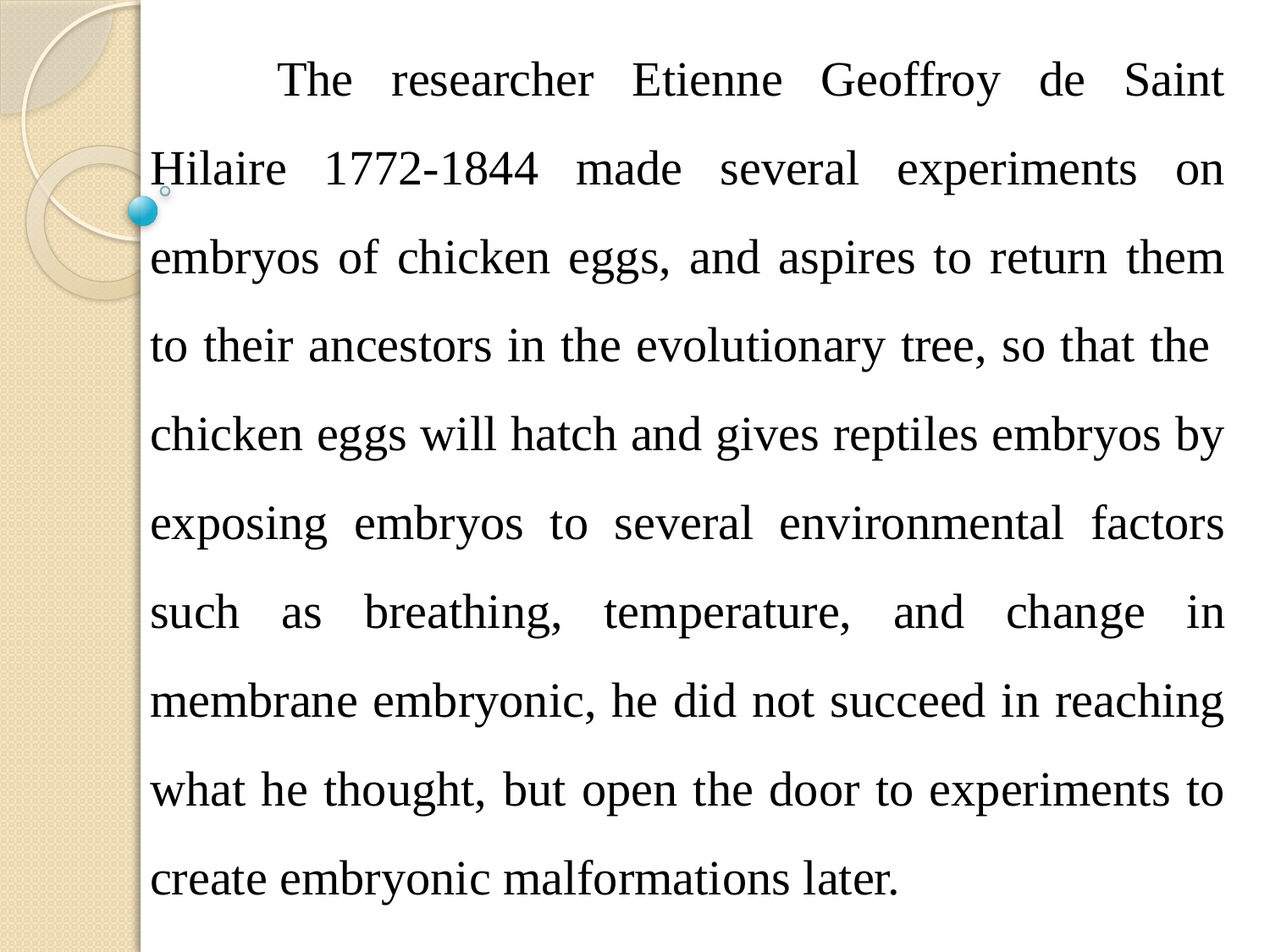

The researcher Etienne Geoffroy de Saint Hilaire 1772-1844 made several experiments on embryos of chicken eggs, and aspires to return them to their ancestors in the evolutionary tree, so that the  chicken eggs will hatch and gives reptiles embryos by exposing embryos to several environmental factors such as breathing, temperature, and change in membrane embryonic, he did not succeed in reaching what he thought, but open the door to experiments to create embryonic malformations later.